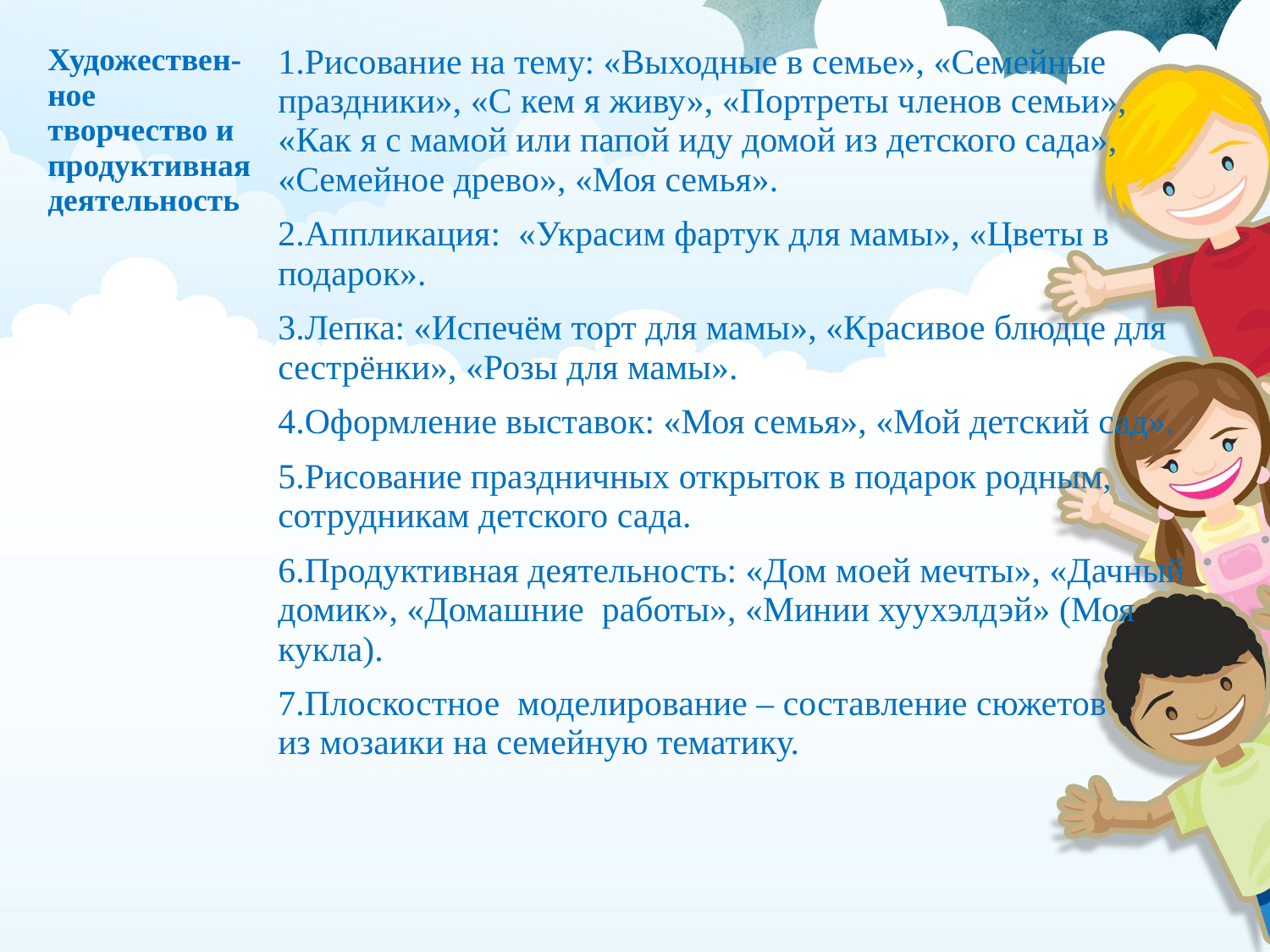

| Художествен-ное творчество и продуктивная деятельность | 1.Рисование на тему: «Выходные в семье», «Семейные праздники», «С кем я живу», «Портреты членов семьи», «Как я с мамой или папой иду домой из детского сада», «Семейное древо», «Моя семья». 2.Аппликация: «Украсим фартук для мамы», «Цветы в подарок». 3.Лепка: «Испечём торт для мамы», «Красивое блюдце для сестрёнки», «Розы для мамы». 4.Оформление выставок: «Моя семья», «Мой детский сад». 5.Рисование праздничных открыток в подарок родным, сотрудникам детского сада. 6.Продуктивная деятельность: «Дом моей мечты», «Дачный домик», «Домашние работы», «Минии хуухэлдэй» (Моя кукла). 7.Плоскостное моделирование – составление сюжетов из мозаики на семейную тематику. |
| --- | --- |